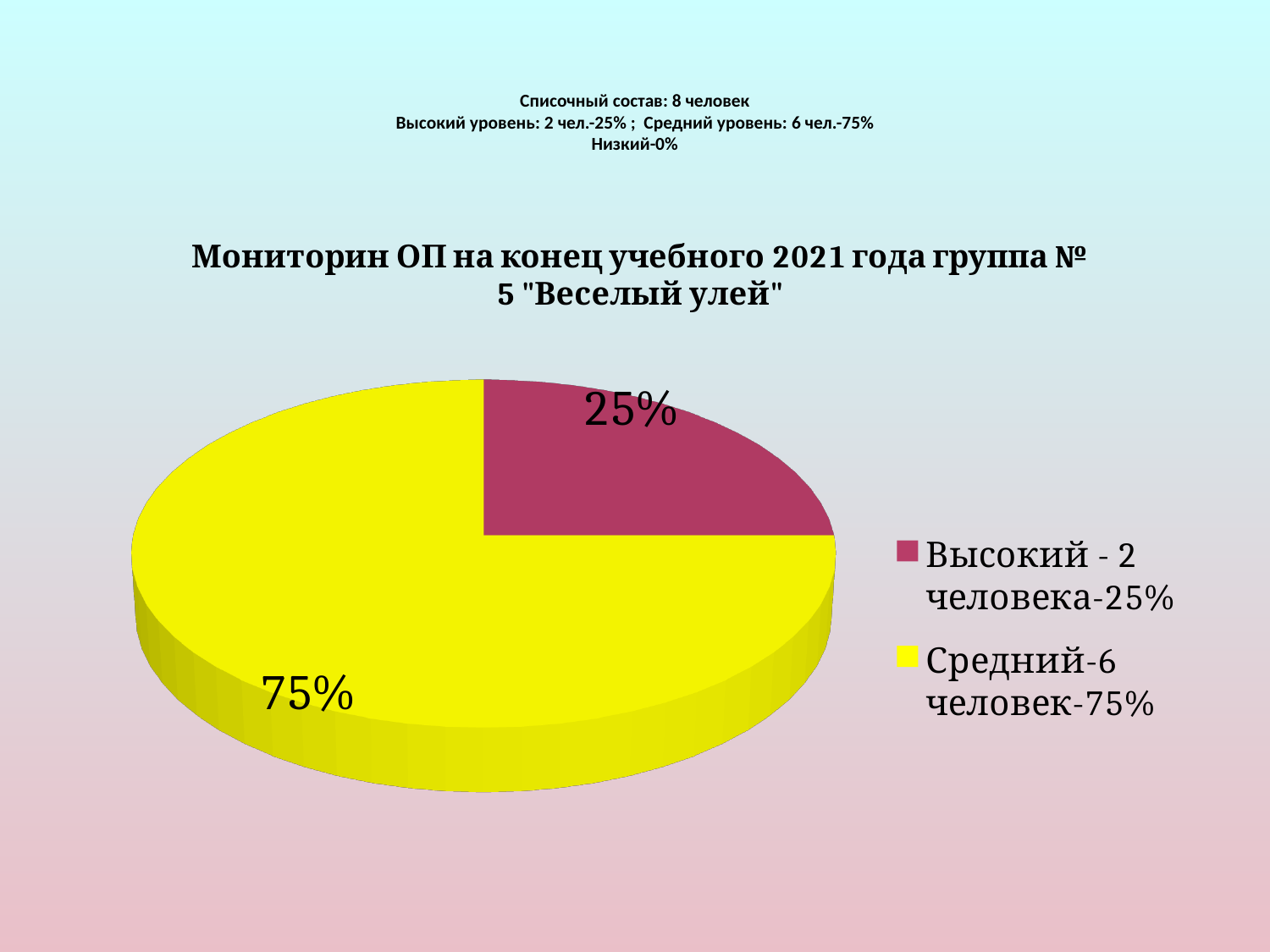

# Списочный состав: 8 человек Высокий уровень: 2 чел.-25% ;  Средний уровень: 6 чел.-75% Низкий-0%

[unsupported chart]